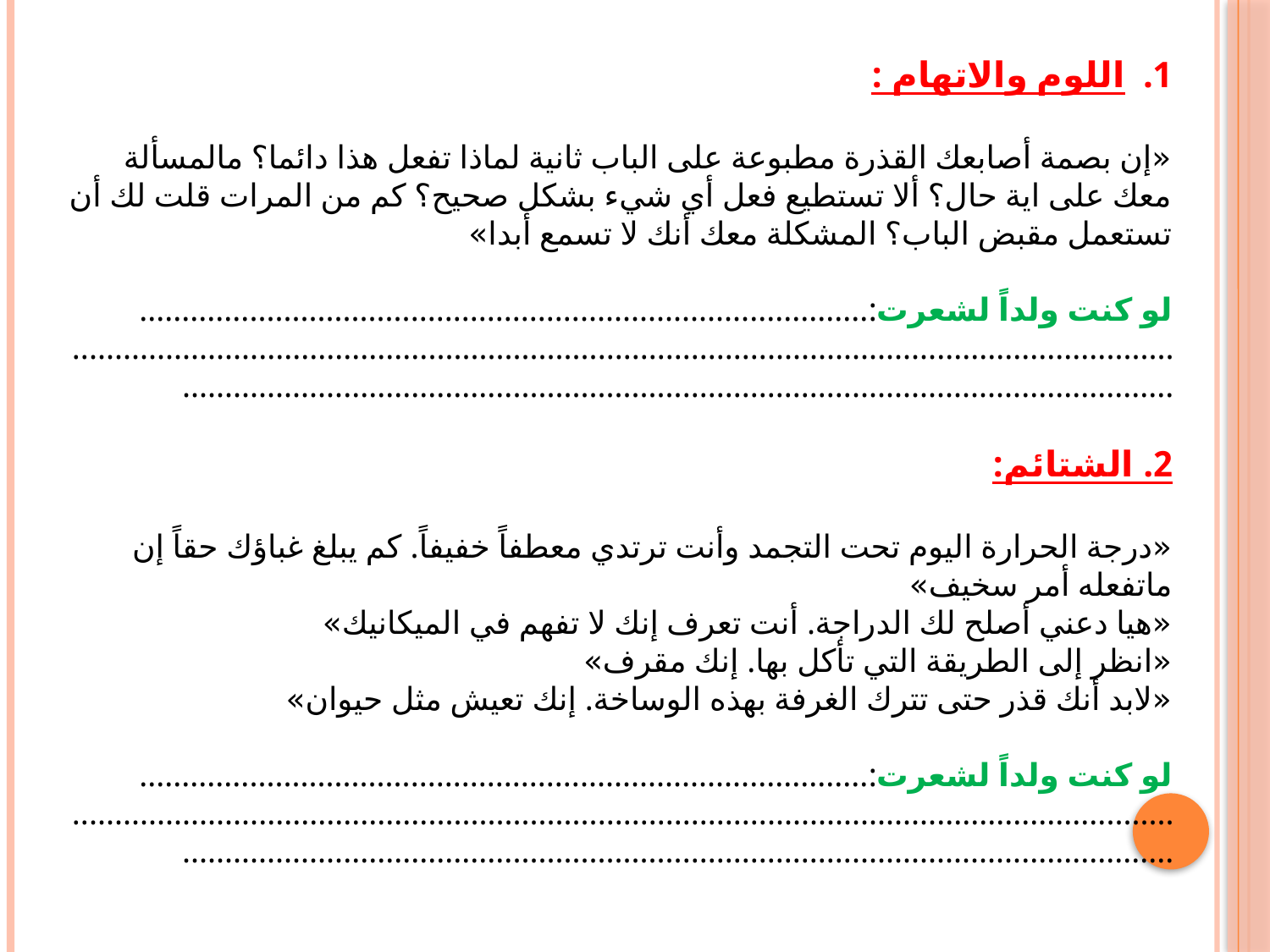

اللوم والاتهام :

«إن بصمة أصابعك القذرة مطبوعة على الباب ثانية لماذا تفعل هذا دائما؟ مالمسألة معك على اية حال؟ ألا تستطيع فعل أي شيء بشكل صحيح؟ كم من المرات قلت لك أن تستعمل مقبض الباب؟ المشكلة معك أنك لا تسمع أبدا»

لو كنت ولداً لشعرت:......................................................................................
.......................................................................................................................................................................................................................................................

2. الشتائم:

«درجة الحرارة اليوم تحت التجمد وأنت ترتدي معطفاً خفيفاً. كم يبلغ غباؤك حقاً إن ماتفعله أمر سخيف»
«هيا دعني أصلح لك الدراجة. أنت تعرف إنك لا تفهم في الميكانيك»
«انظر إلى الطريقة التي تأكل بها. إنك مقرف»
«لابد أنك قذر حتى تترك الغرفة بهذه الوساخة. إنك تعيش مثل حيوان»

لو كنت ولداً لشعرت:......................................................................................
.......................................................................................................................................................................................................................................................